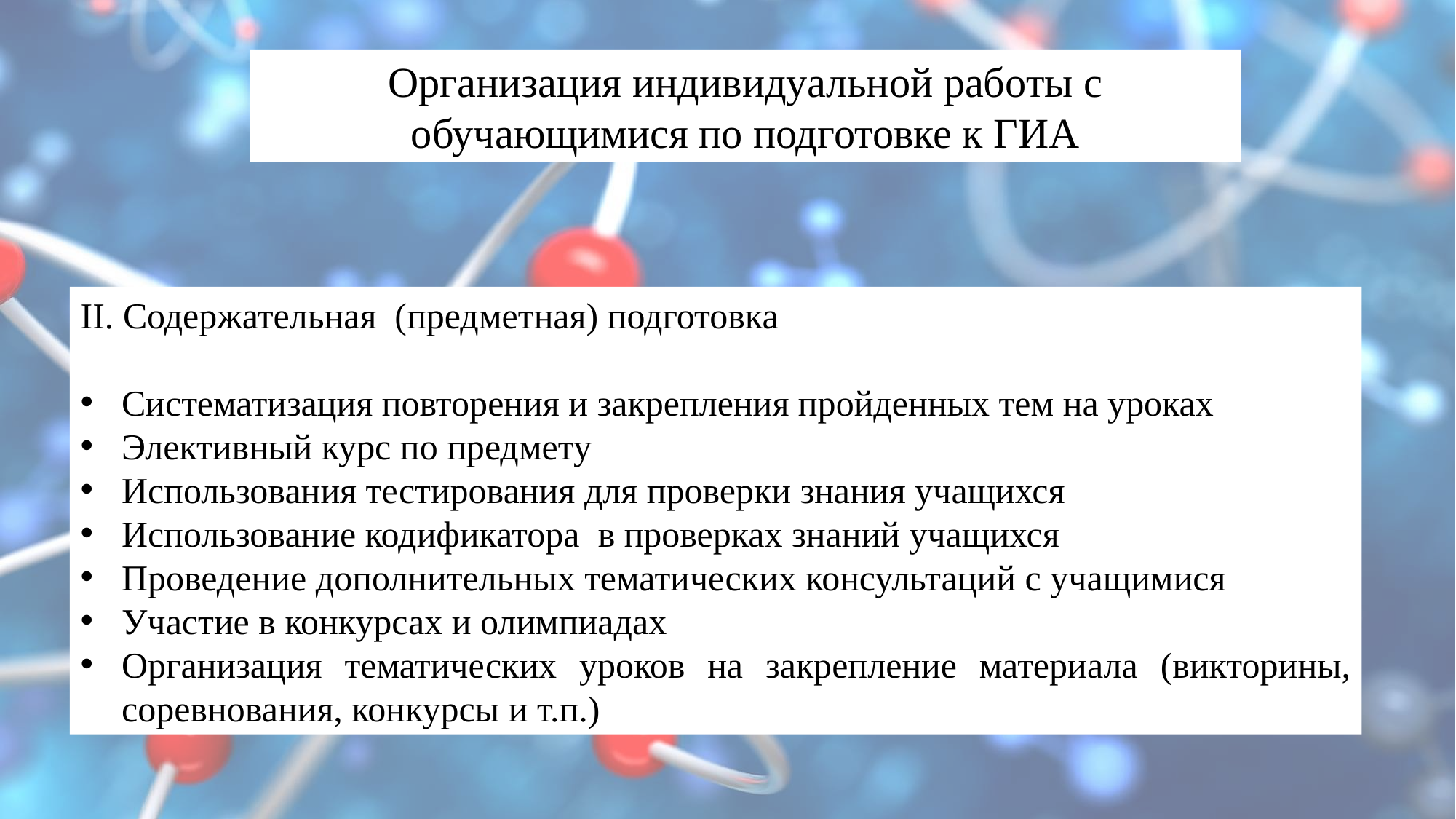

Организация индивидуальной работы с обучающимися по подготовке к ГИА
II. Содержательная  (предметная) подготовка

Систематизация повторения и закрепления пройденных тем на уроках
Элективный курс по предмету
Использования тестирования для проверки знания учащихся
Использование кодификатора  в проверках знаний учащихся
Проведение дополнительных тематических консультаций с учащимися
Участие в конкурсах и олимпиадах
Организация тематических уроков на закрепление материала (викторины, соревнования, конкурсы и т.п.)